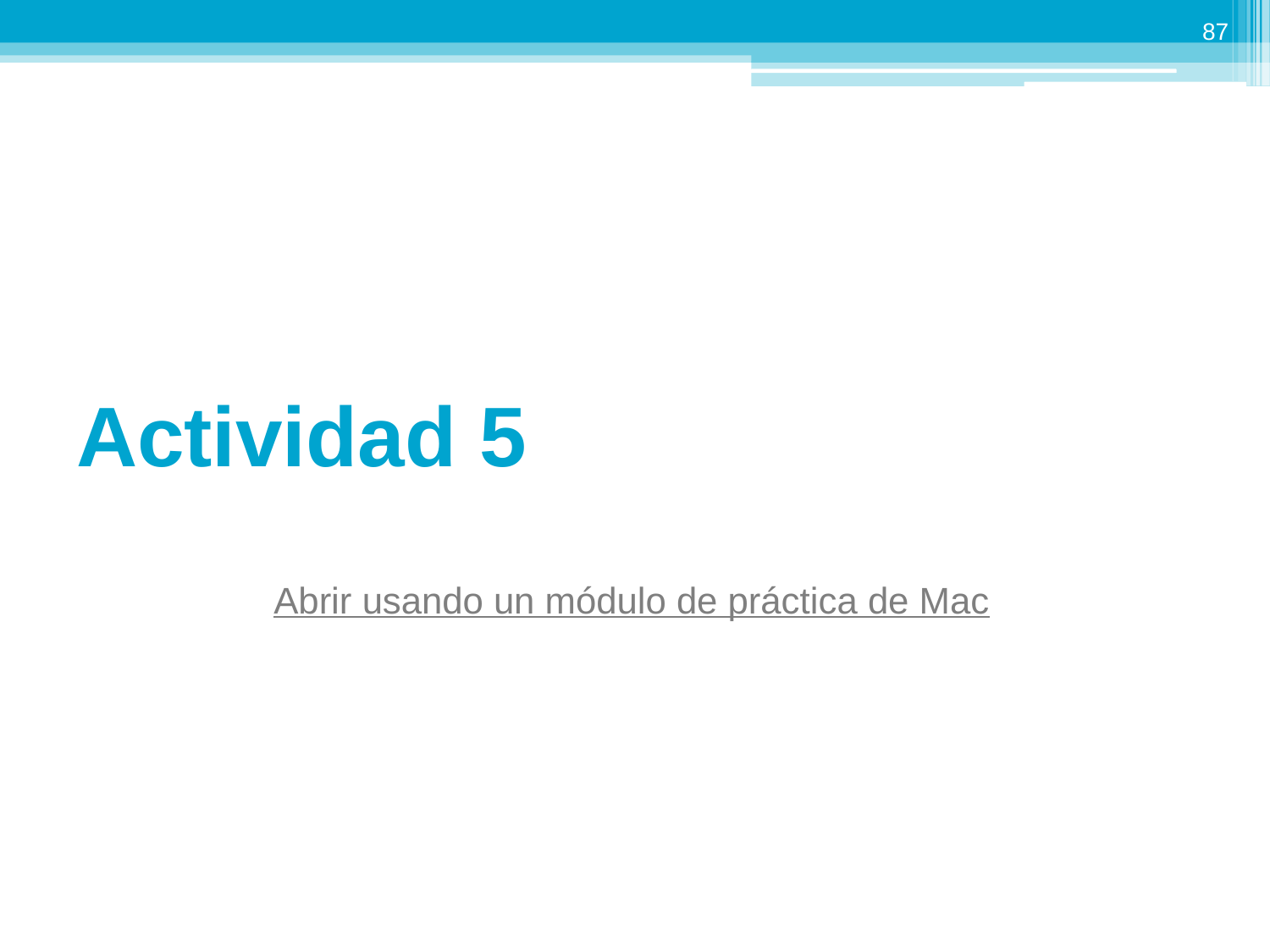

87
# Actividad 5
Abrir usando un módulo de práctica de Mac